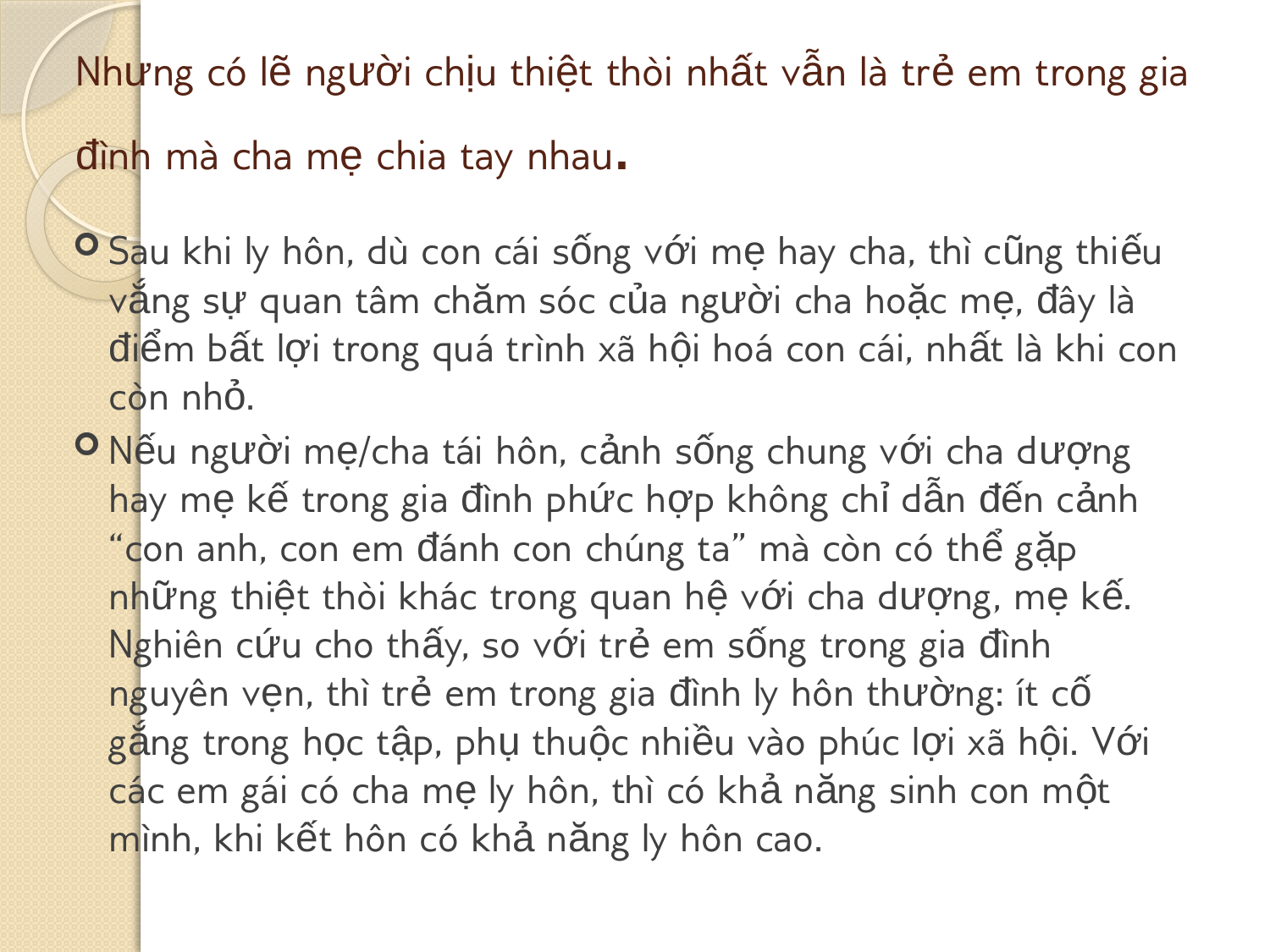

# Nhưng có lẽ người chịu thiệt thòi nhất vẫn là trẻ em trong gia đình mà cha mẹ chia tay nhau.
Sau khi ly hôn, dù con cái sống với mẹ hay cha, thì cũng thiếu vắng sự quan tâm chăm sóc của người cha hoặc mẹ, đây là điểm bất lợi trong quá trình xã hội hoá con cái, nhất là khi con còn nhỏ.
Nếu người mẹ/cha tái hôn, cảnh sống chung với cha dượng hay mẹ kế trong gia đình phức hợp không chỉ dẫn đến cảnh “con anh, con em đánh con chúng ta” mà còn có thể gặp những thiệt thòi khác trong quan hệ với cha dượng, mẹ kế. Nghiên cứu cho thấy, so với trẻ em sống trong gia đình nguyên vẹn, thì trẻ em trong gia đình ly hôn thường: ít cố gắng trong học tập, phụ thuộc nhiều vào phúc lợi xã hội. Với các em gái có cha mẹ ly hôn, thì có khả năng sinh con một mình, khi kết hôn có khả năng ly hôn cao.